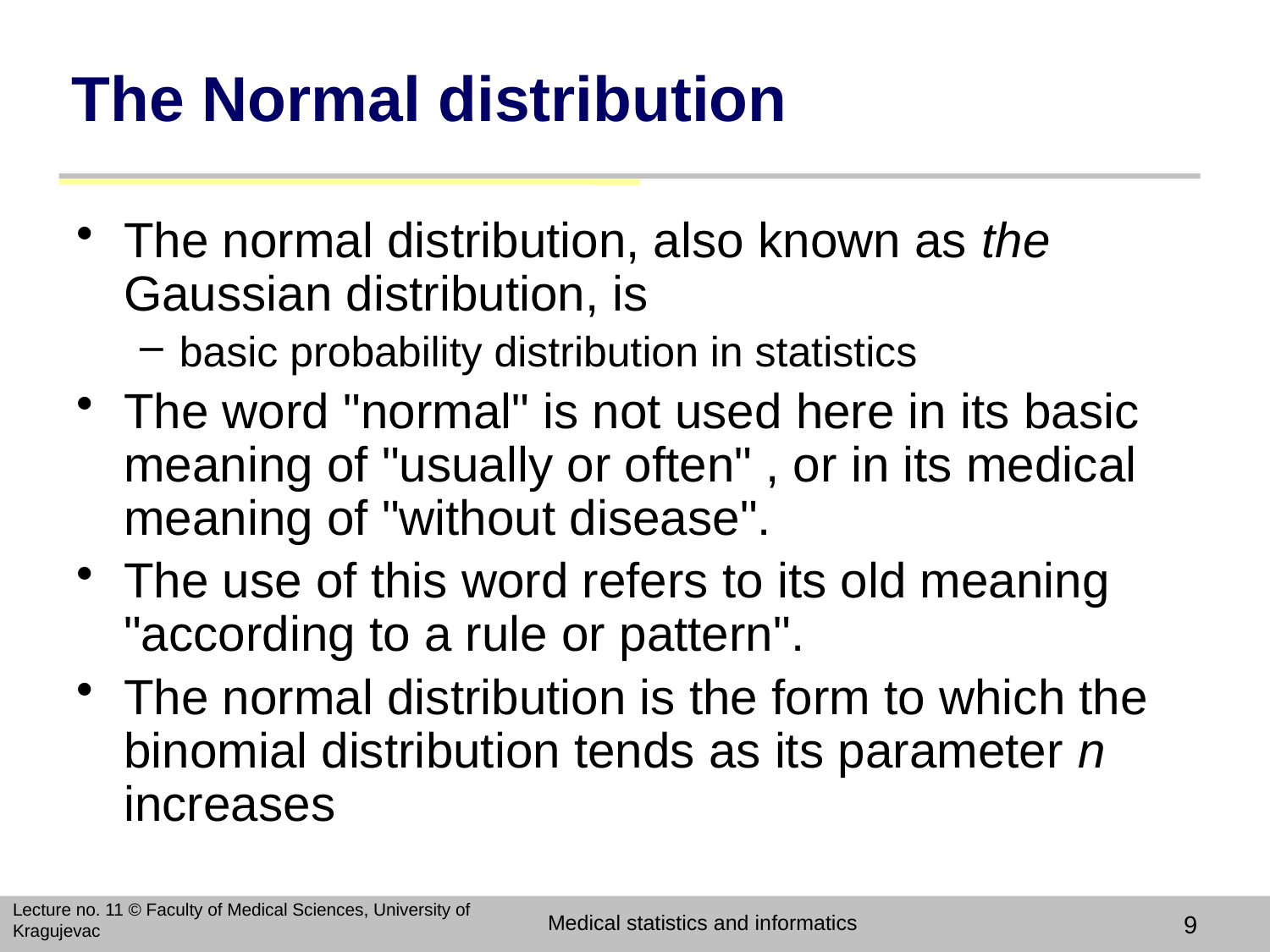

# The Normal distribution
The normal distribution, also known as the Gaussian distribution, is
basic probability distribution in statistics
The word "normal" is not used here in its basic meaning of "usually or often" , or in its medical meaning of "without disease".
The use of this word refers to its old meaning "according to a rule or pattern".
The normal distribution is the form to which the binomial distribution tends as its parameter n increases
Lecture no. 11 © Faculty of Medical Sciences, University of Kragujevac
Medical statistics and informatics
9